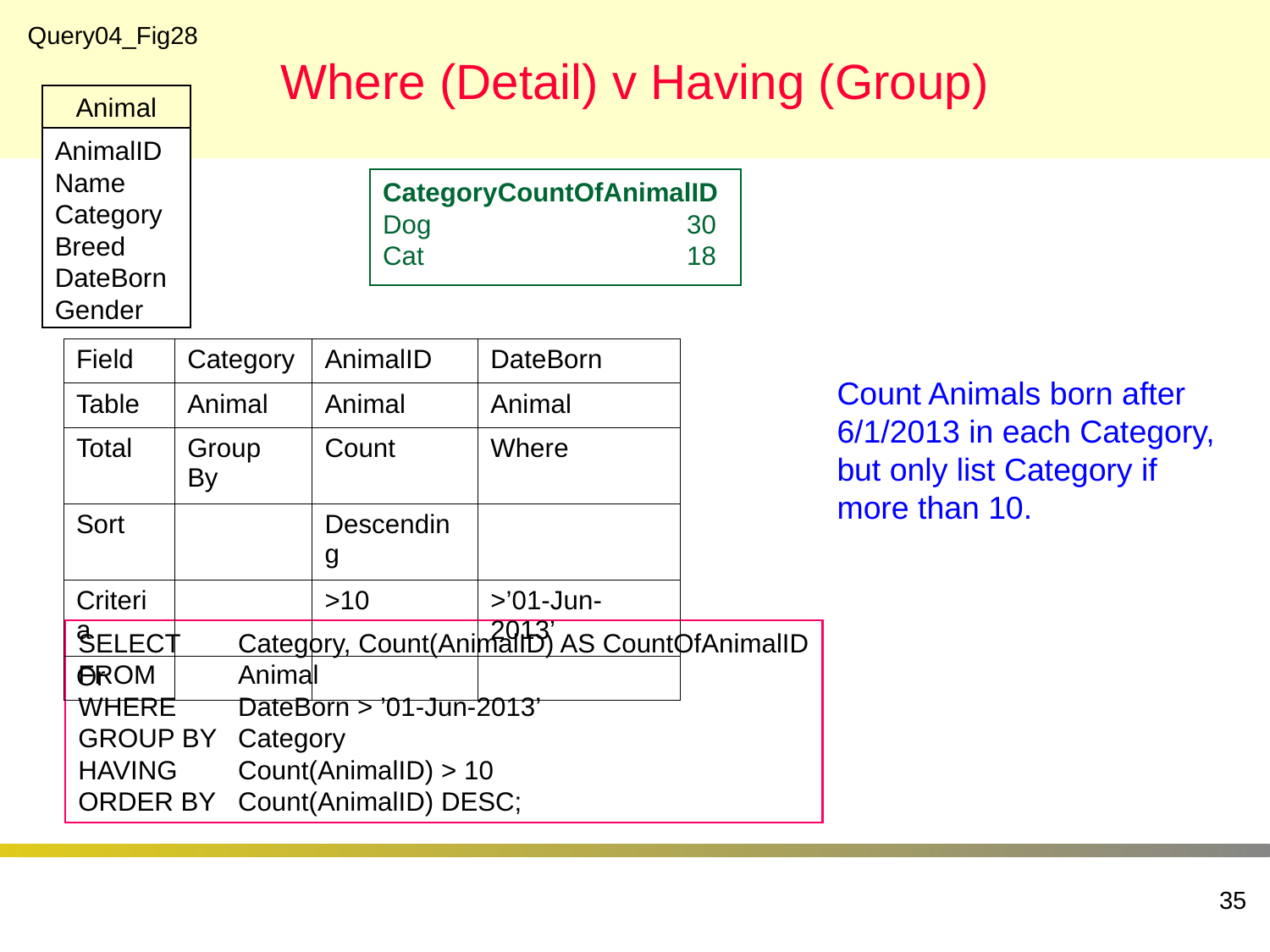

# Where (Detail) v Having (Group)
Query04_Fig28
Animal
AnimalID
Name
Category
Breed
DateBorn
Gender
Category	CountOfAnimalID
Dog	30
Cat	18
| Field | Category | AnimalID | DateBorn |
| --- | --- | --- | --- |
| Table | Animal | Animal | Animal |
| Total | Group By | Count | Where |
| Sort |  | Descending |  |
| Criteria |  | >10 | >’01-Jun-2013’ |
| Or |  |  |  |
Count Animals born after 6/1/2013 in each Category, but only list Category if more than 10.
SELECT	Category, Count(AnimalID) AS CountOfAnimalID
FROM	Animal
WHERE	DateBorn > ’01-Jun-2013’
GROUP BY	Category
HAVING	Count(AnimalID) > 10
ORDER BY	Count(AnimalID) DESC;
35